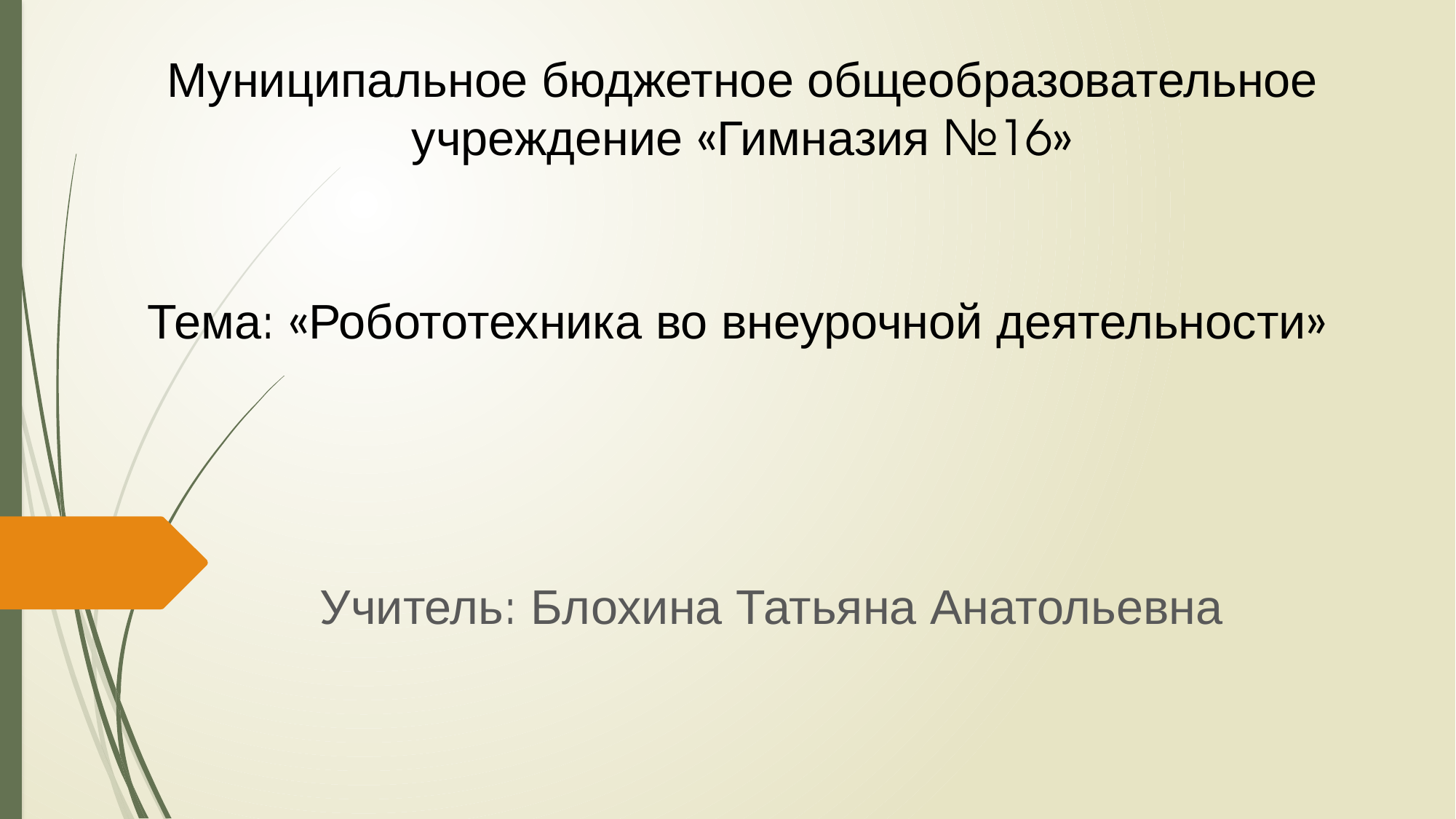

Муниципальное бюджетное общеобразовательное учреждение «Гимназия №16»
Тема: «Робототехника во внеурочной деятельности»
Учитель: Блохина Татьяна Анатольевна